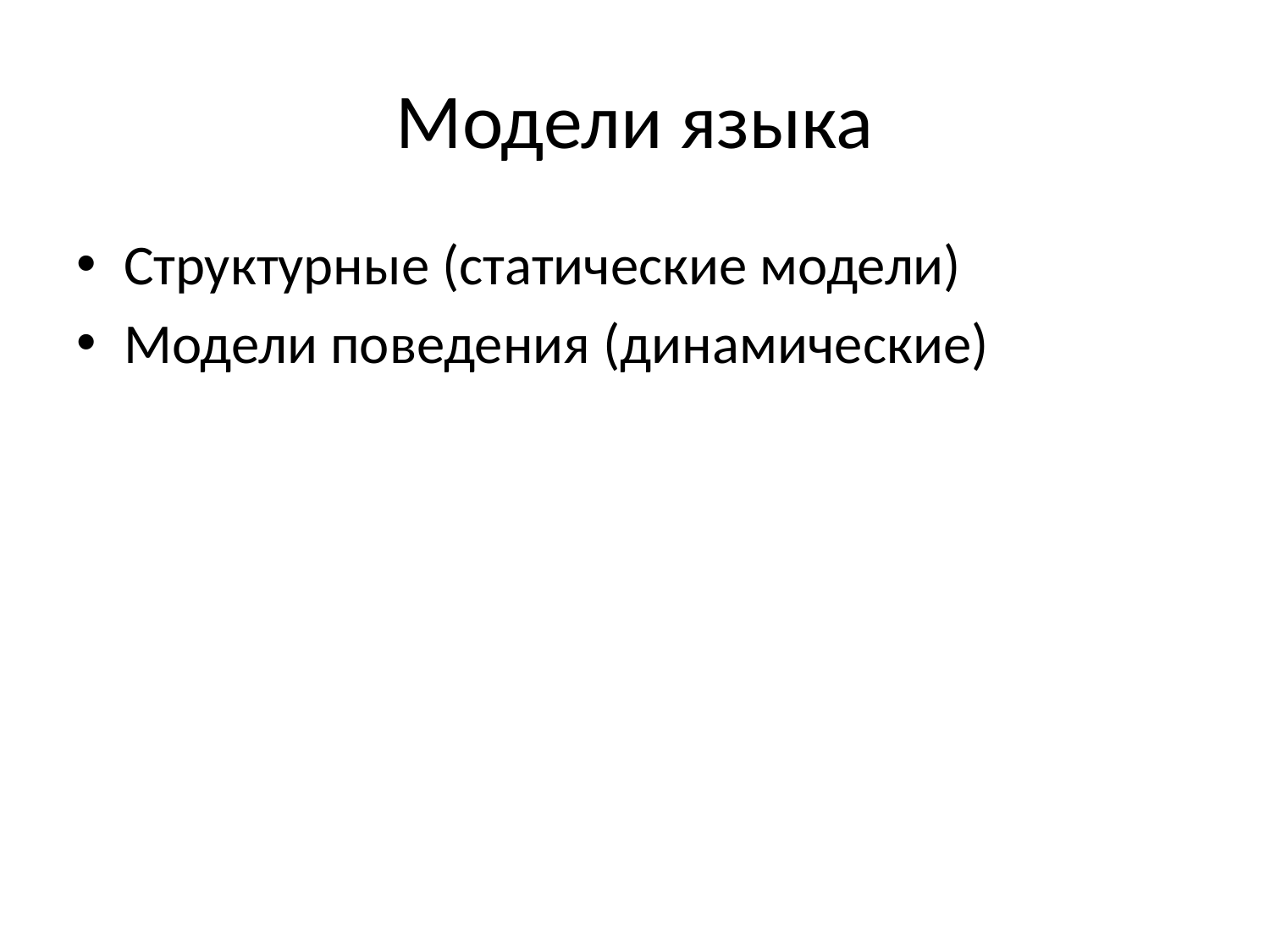

# Модели языка
Структурные (статические модели)
Модели поведения (динамические)